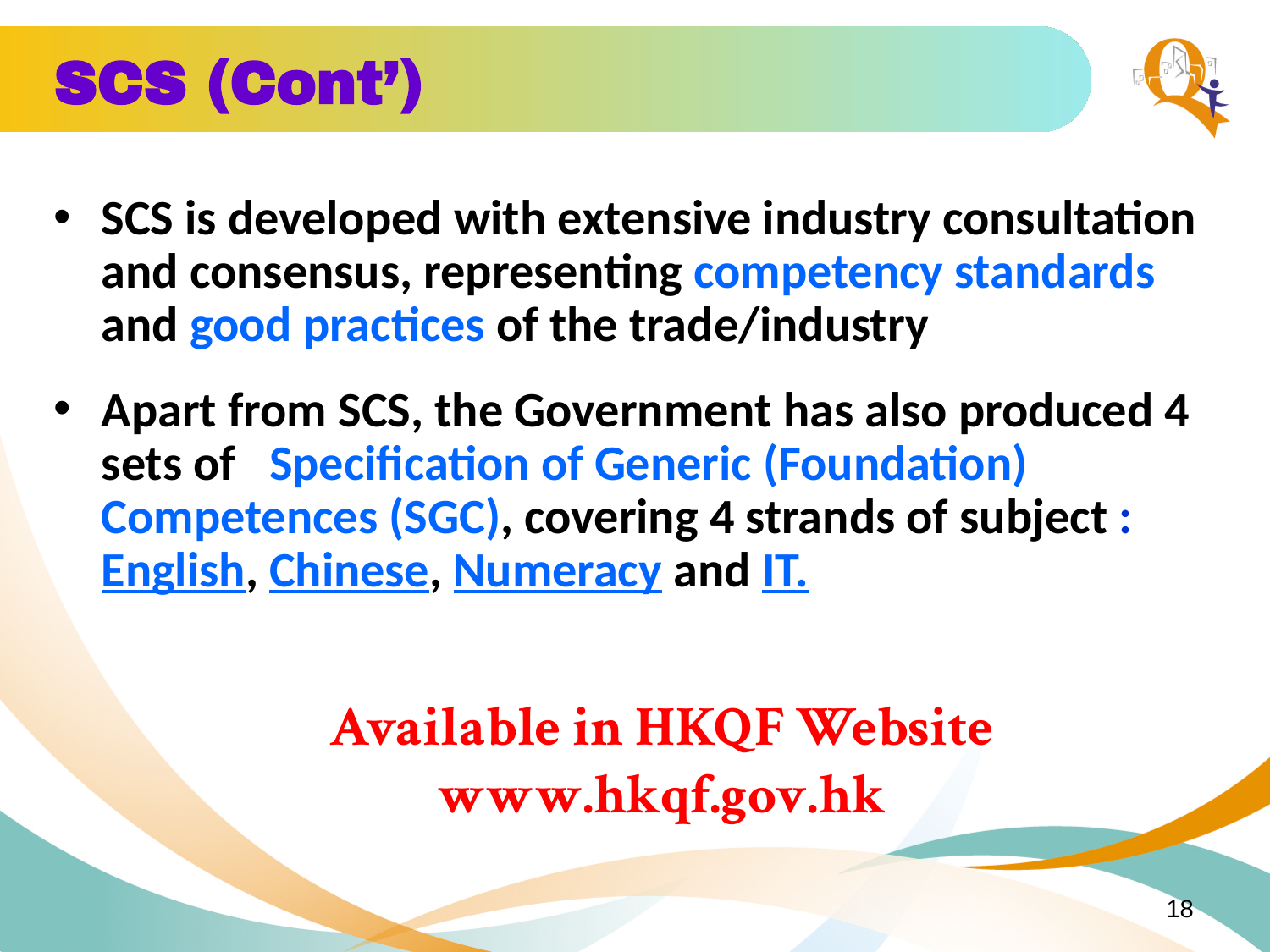

# SCS (Cont’)
SCS is developed with extensive industry consultation and consensus, representing competency standards and good practices of the trade/industry
Apart from SCS, the Government has also produced 4 sets of   Specification of Generic (Foundation) Competences (SGC), covering 4 strands of subject : English, Chinese, Numeracy and IT.

Available in HKQF Website
www.hkqf.gov.hk
18